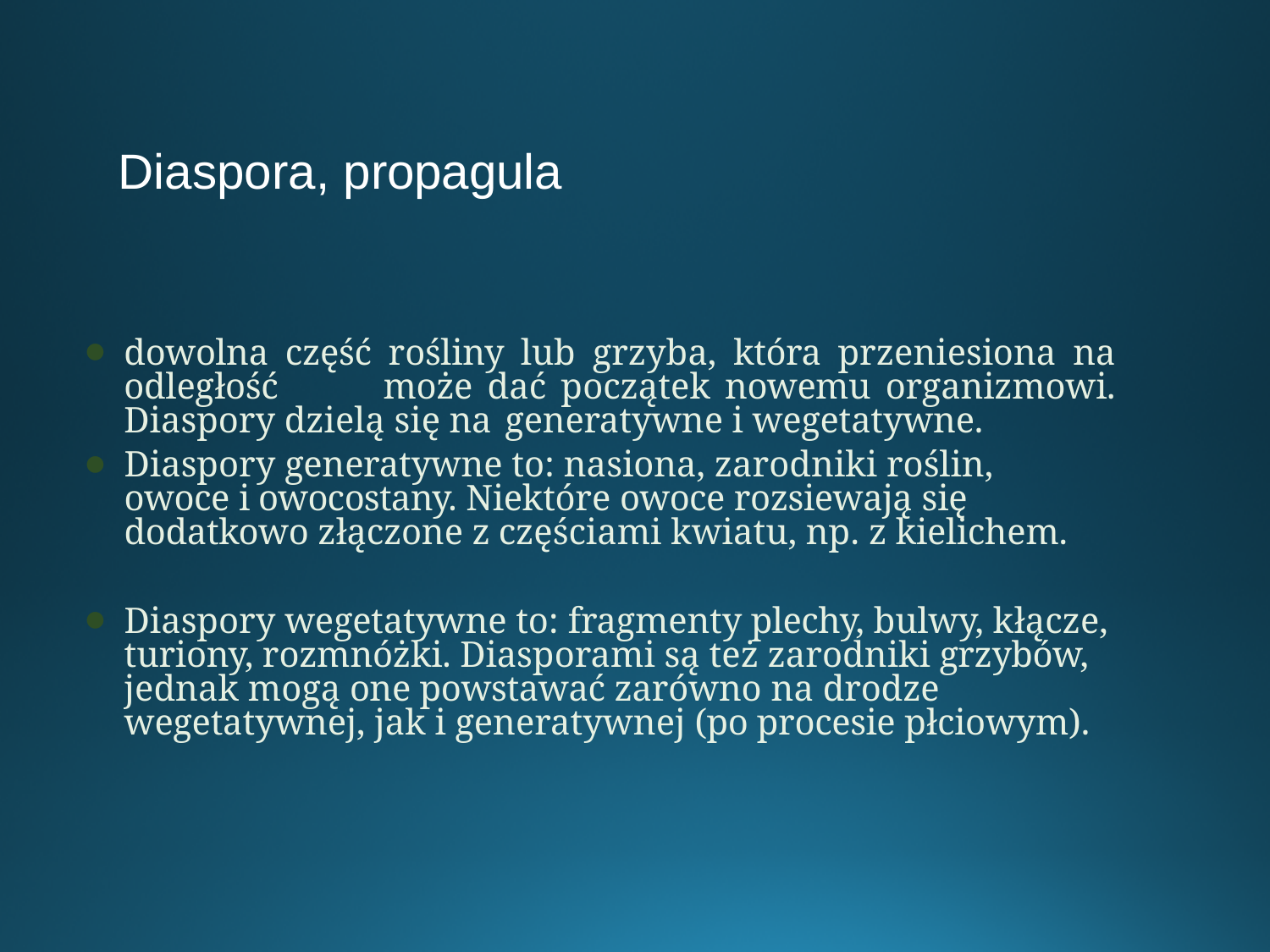

# Diaspora, propagula
dowolna część rośliny lub grzyba, która przeniesiona na odległość 	może dać początek nowemu organizmowi. Diaspory dzielą się na 	generatywne i wegetatywne.
Diaspory generatywne to: nasiona, zarodniki roślin, owoce i owocostany. Niektóre owoce rozsiewają się dodatkowo złączone z częściami kwiatu, np. z kielichem.

Diaspory wegetatywne to: fragmenty plechy, bulwy, kłącze, turiony, rozmnóżki. Diasporami są też zarodniki grzybów, jednak mogą one powstawać zarówno na drodze wegetatywnej, jak i generatywnej (po procesie płciowym).